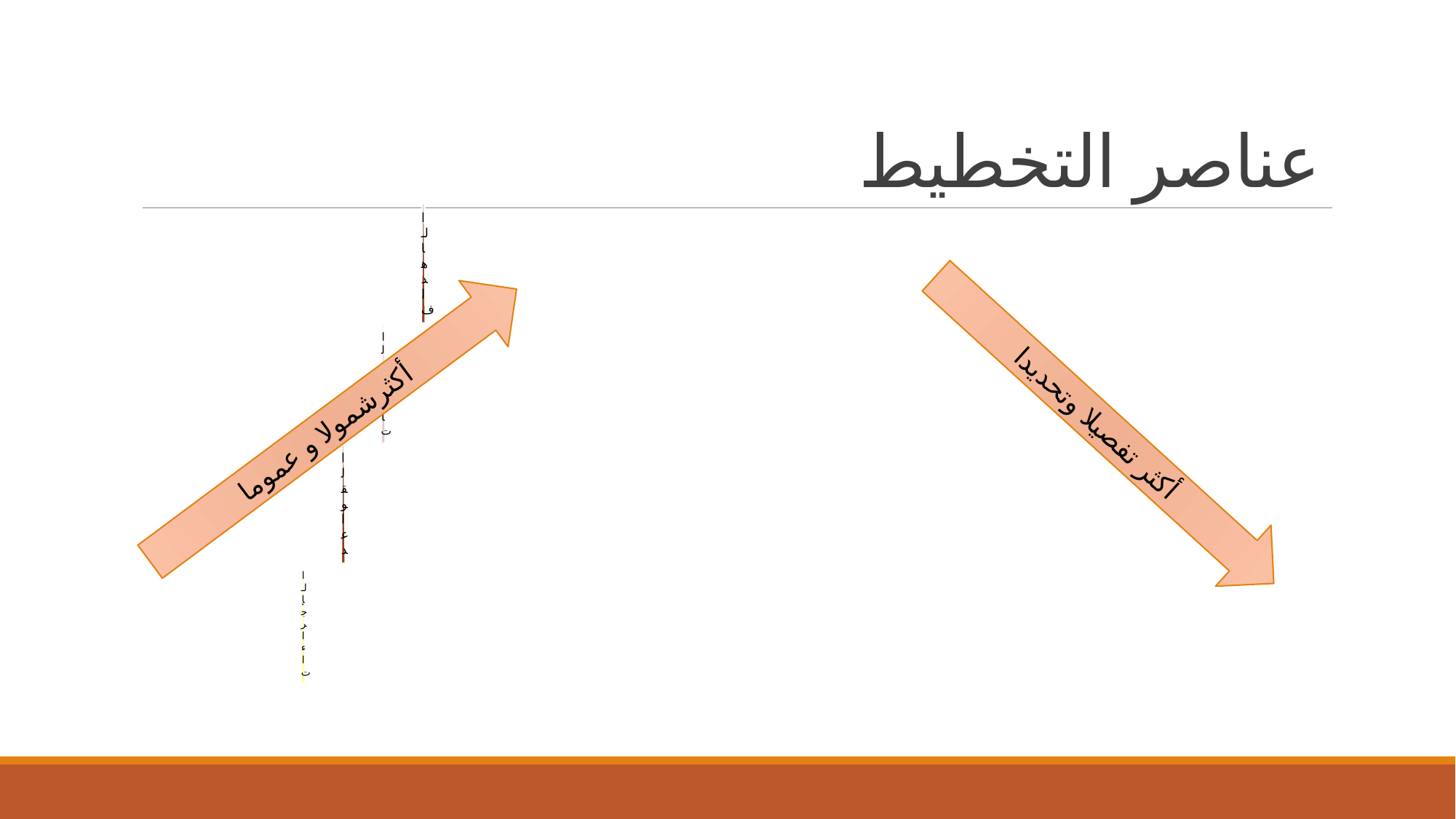

# عناصر التخطيط
الاهداف
السياسات
الإجراءات
القواعد
أكثرشمولا و عموما
أكثر تفصيلا وتحديدا